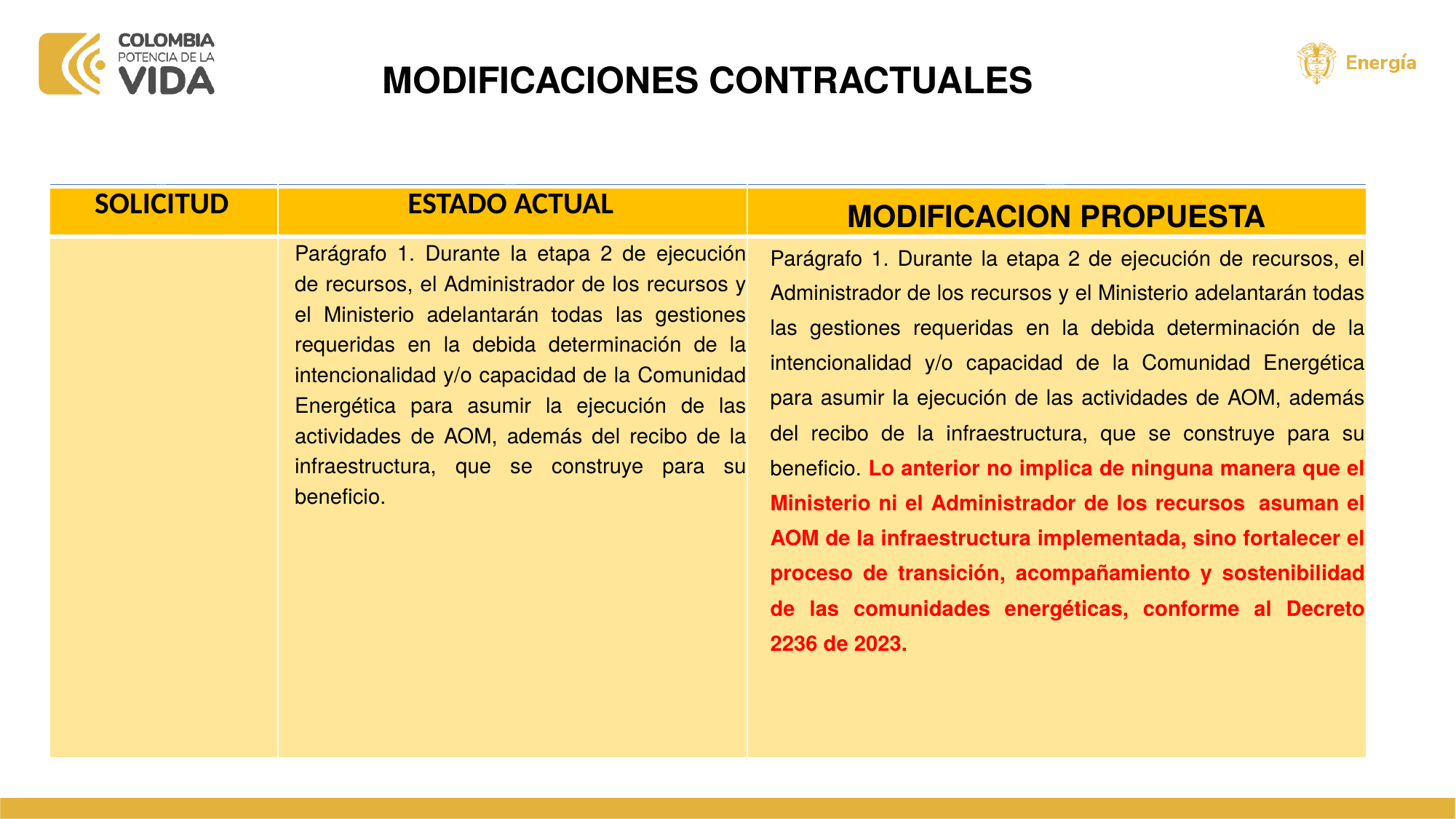

# MODIFICACIONES CONTRACTUALES
| SOLICITUDES | ESTADO ACTUAL | MODIFICACIÓN PROPUESTA |
| --- | --- | --- |
| SOLICITUD | ESTADO ACTUAL | MODIFICACION PROPUESTA |
|  | Parágrafo 1. Durante la etapa 2 de ejecución de recursos, el Administrador de los recursos y el Ministerio adelantarán todas las gestiones requeridas en la debida determinación de la intencionalidad y/o capacidad de la Comunidad Energética para asumir la ejecución de las actividades de AOM, además del recibo de la infraestructura, que se construye para su beneficio. | Parágrafo 1. Durante la etapa 2 de ejecución de recursos, el Administrador de los recursos y el Ministerio adelantarán todas las gestiones requeridas en la debida determinación de la intencionalidad y/o capacidad de la Comunidad Energética para asumir la ejecución de las actividades de AOM, además del recibo de la infraestructura, que se construye para su beneficio. Lo anterior no implica de ninguna manera que el Ministerio ni el Administrador de los recursos  asuman el AOM de la infraestructura implementada, sino fortalecer el proceso de transición, acompañamiento y sostenibilidad de las comunidades energéticas, conforme al Decreto 2236 de 2023. |